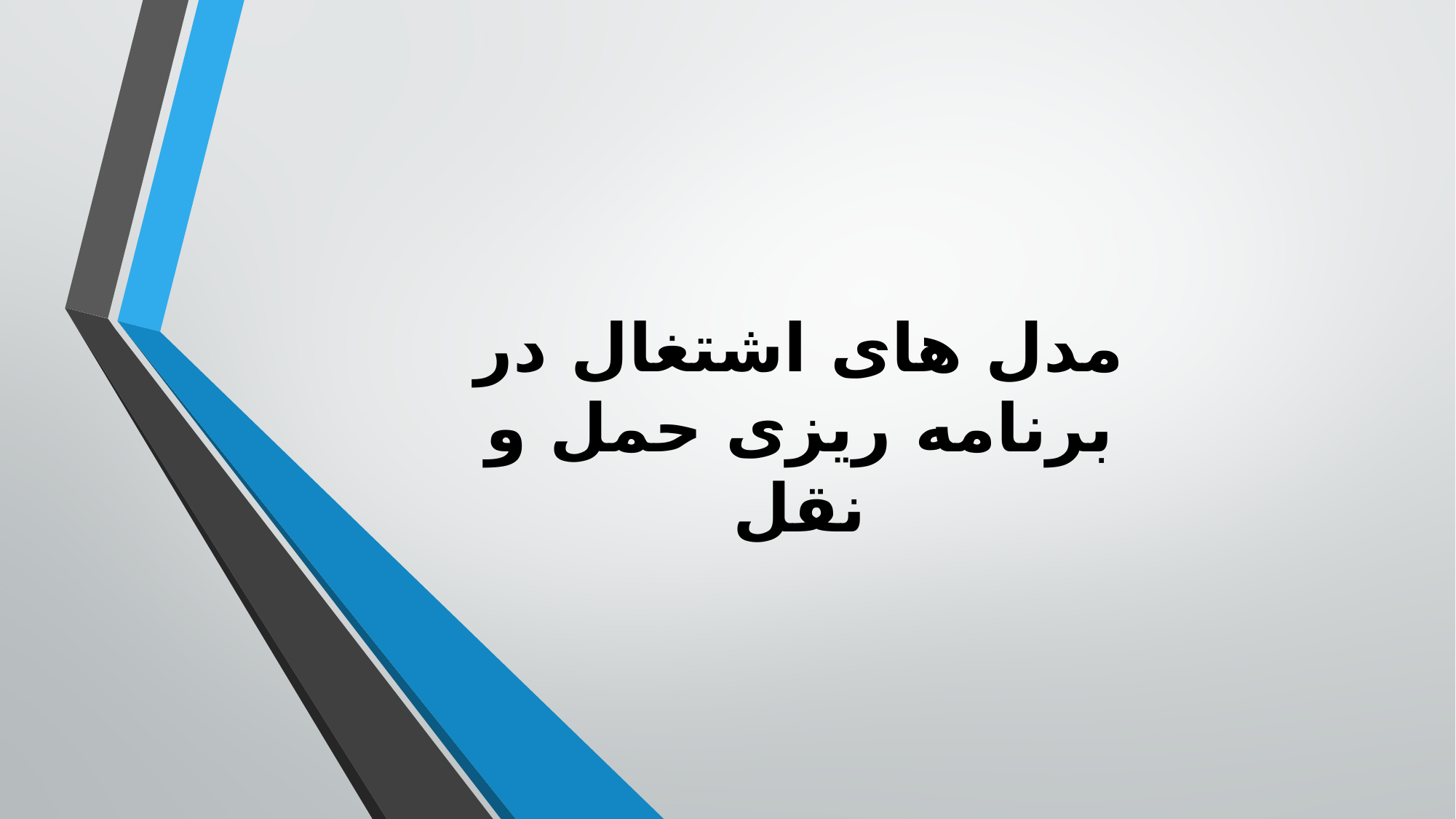

مدل های اشتغال در برنامه ریزی حمل و نقل